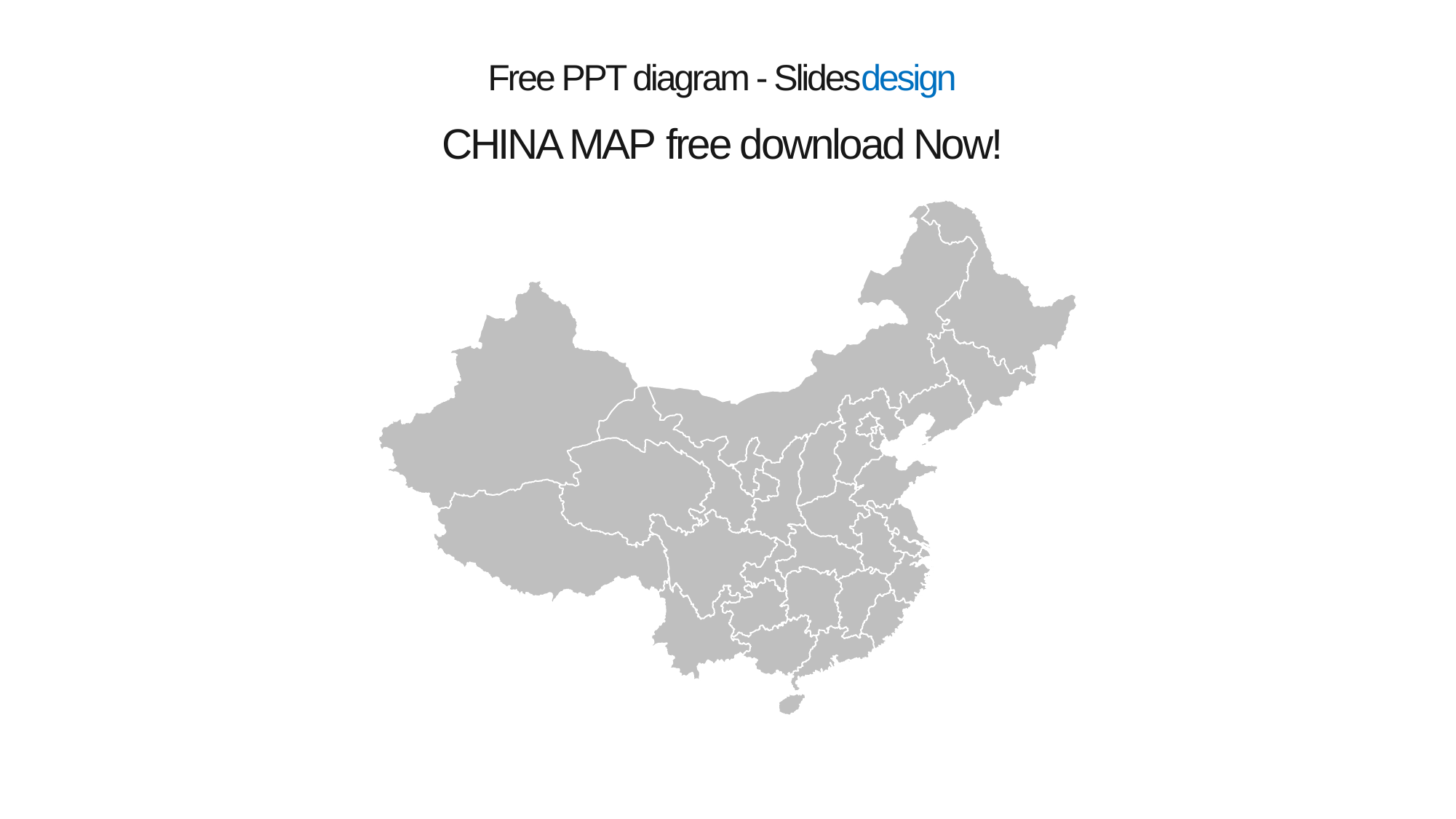

Free PPT diagram - Slidesdesign
CHINA MAP free download Now!